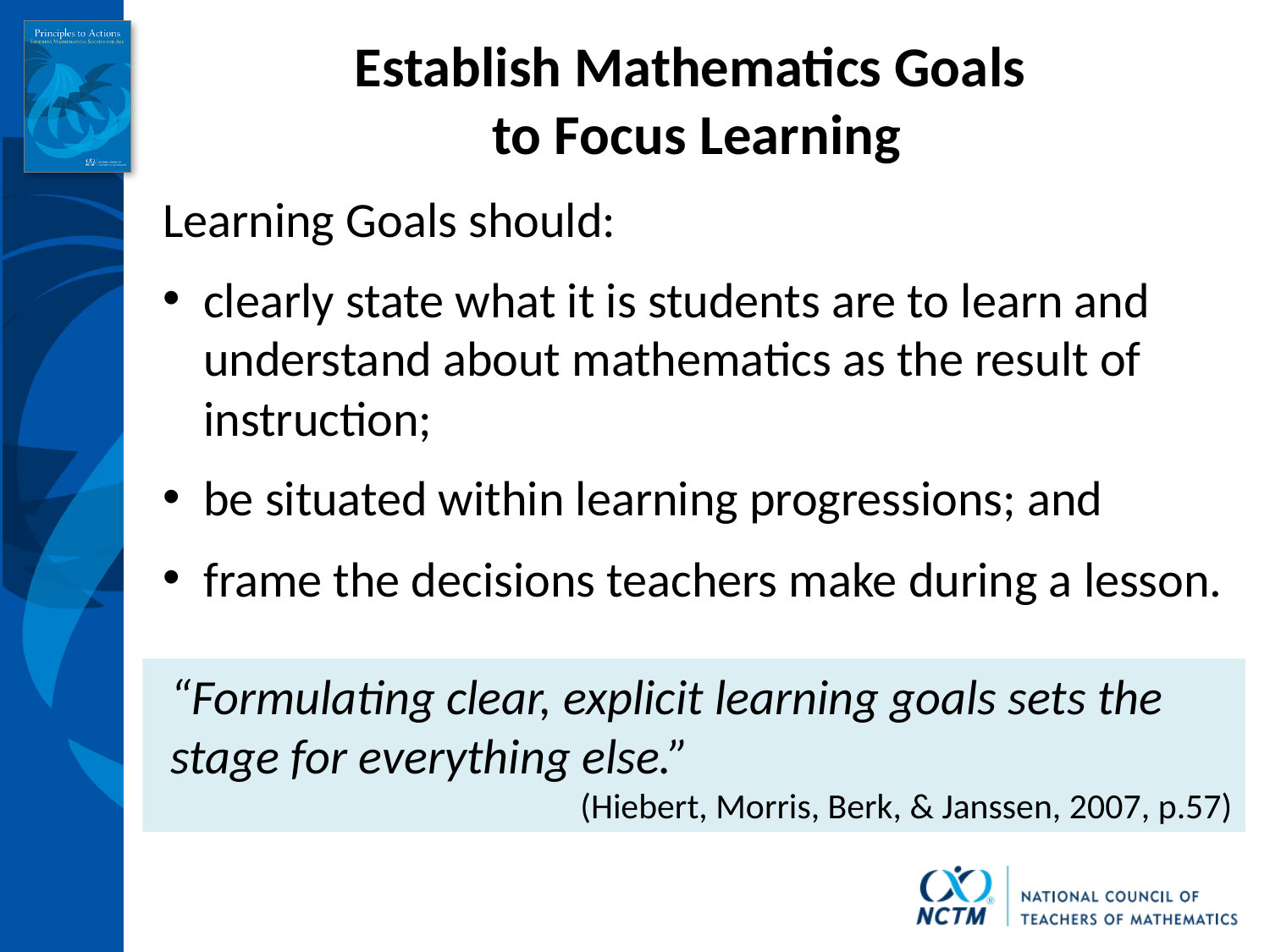

Establish Mathematics Goals
to Focus Learning
Learning Goals should:
clearly state what it is students are to learn and understand about mathematics as the result of instruction;
be situated within learning progressions; and
frame the decisions teachers make during a lesson.

“Formulating clear, explicit learning goals sets the stage for everything else.”
(Hiebert, Morris, Berk, & Janssen, 2007, p.57)